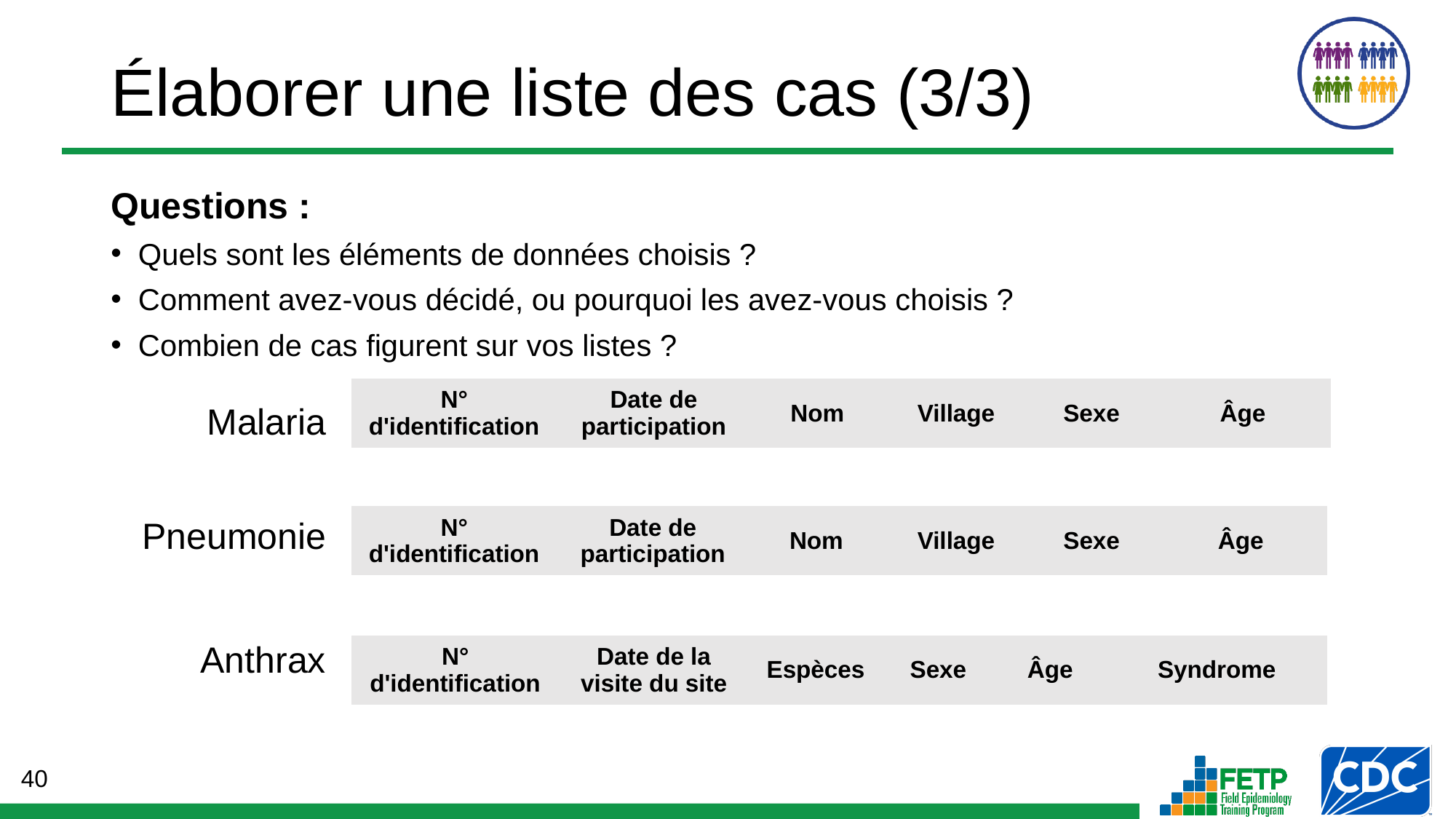

# Élaborer une liste des cas (3/3)
Questions :
Quels sont les éléments de données choisis ?
Comment avez-vous décidé, ou pourquoi les avez-vous choisis ?
Combien de cas figurent sur vos listes ?

| N° d'identification | Date de participation | Nom | Village | Sexe | Âge |
| --- | --- | --- | --- | --- | --- |
Malaria

Pneumonie

Anthrax
| N° d'identification | Date de participation | Nom | Village | Sexe | Âge |
| --- | --- | --- | --- | --- | --- |
| N° d'identification | Date de la visite du site | Espèces | Sexe | Âge | Syndrome |
| --- | --- | --- | --- | --- | --- |